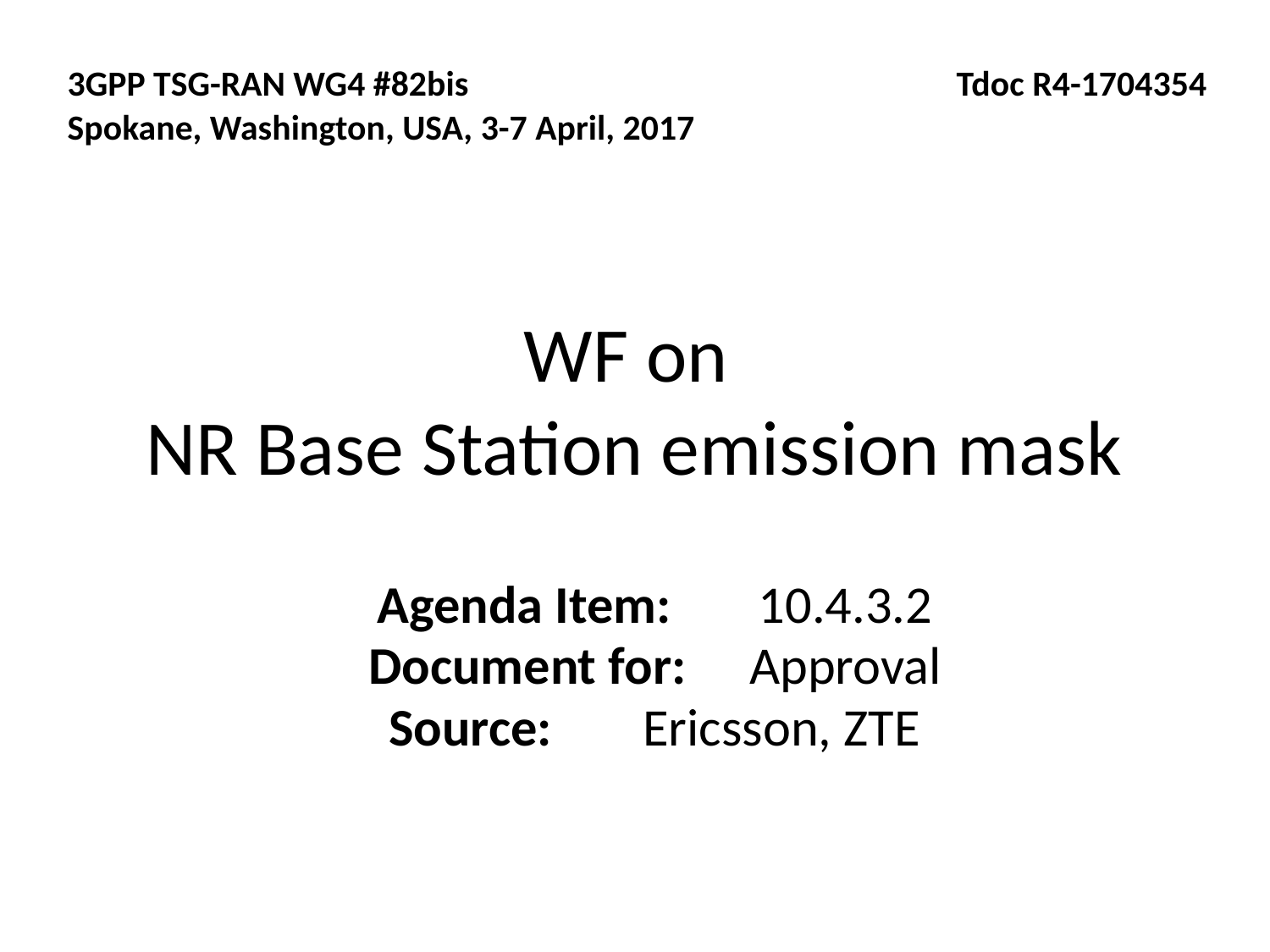

3GPP TSG-RAN WG4 #82bis				Tdoc R4-1704354
Spokane, Washington, USA, 3-7 April, 2017
# WF on NR Base Station emission mask
Agenda Item:	10.4.3.2
Document for:	Approval
Source: 	Ericsson, ZTE